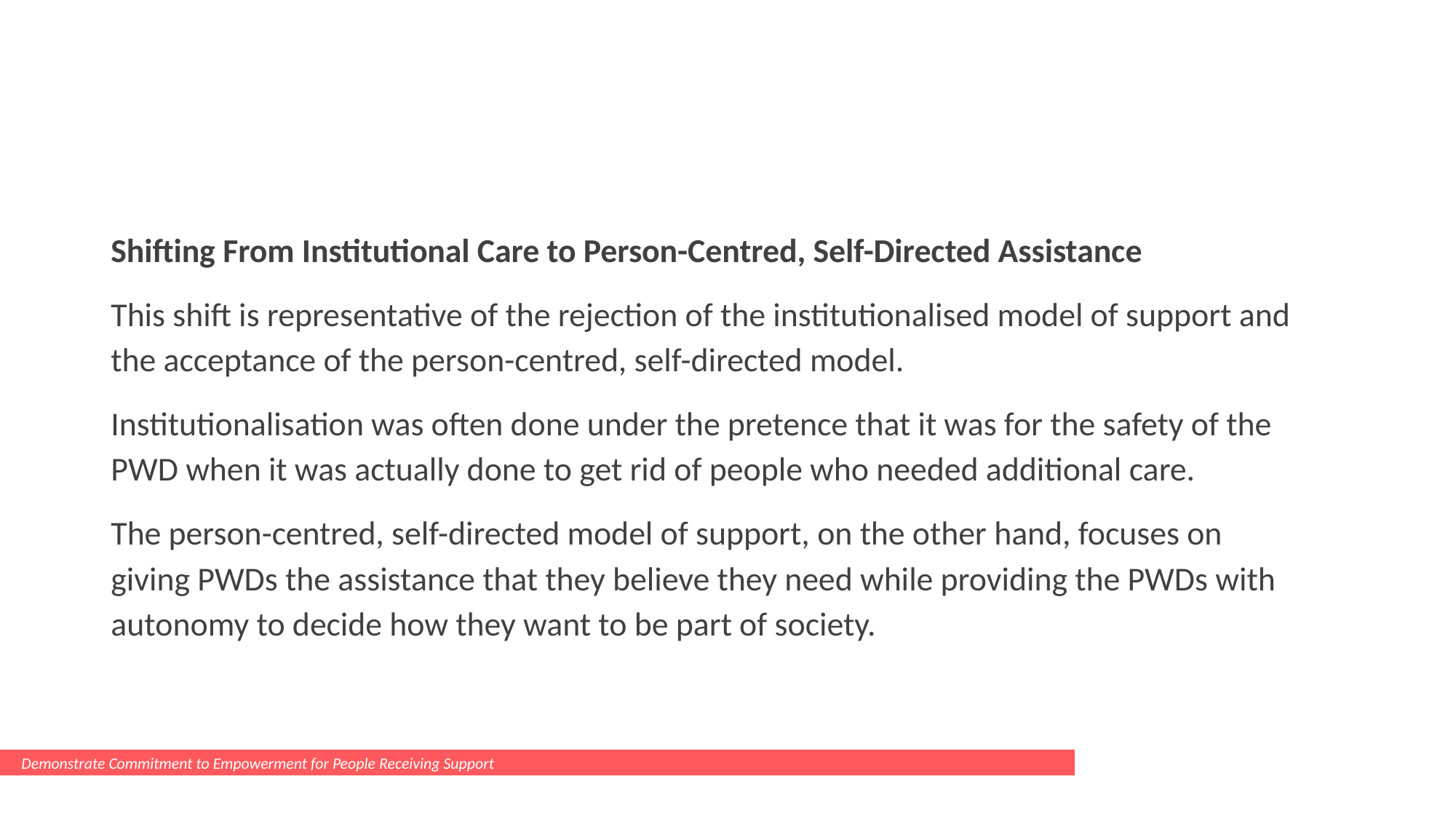

#
Shifting From Institutional Care to Person-Centred, Self-Directed Assistance
This shift is representative of the rejection of the institutionalised model of support and the acceptance of the person-centred, self-directed model.
Institutionalisation was often done under the pretence that it was for the safety of the PWD when it was actually done to get rid of people who needed additional care.
The person-centred, self-directed model of support, on the other hand, focuses on giving PWDs the assistance that they believe they need while providing the PWDs with autonomy to decide how they want to be part of society.
Demonstrate Commitment to Empowerment for People Receiving Support